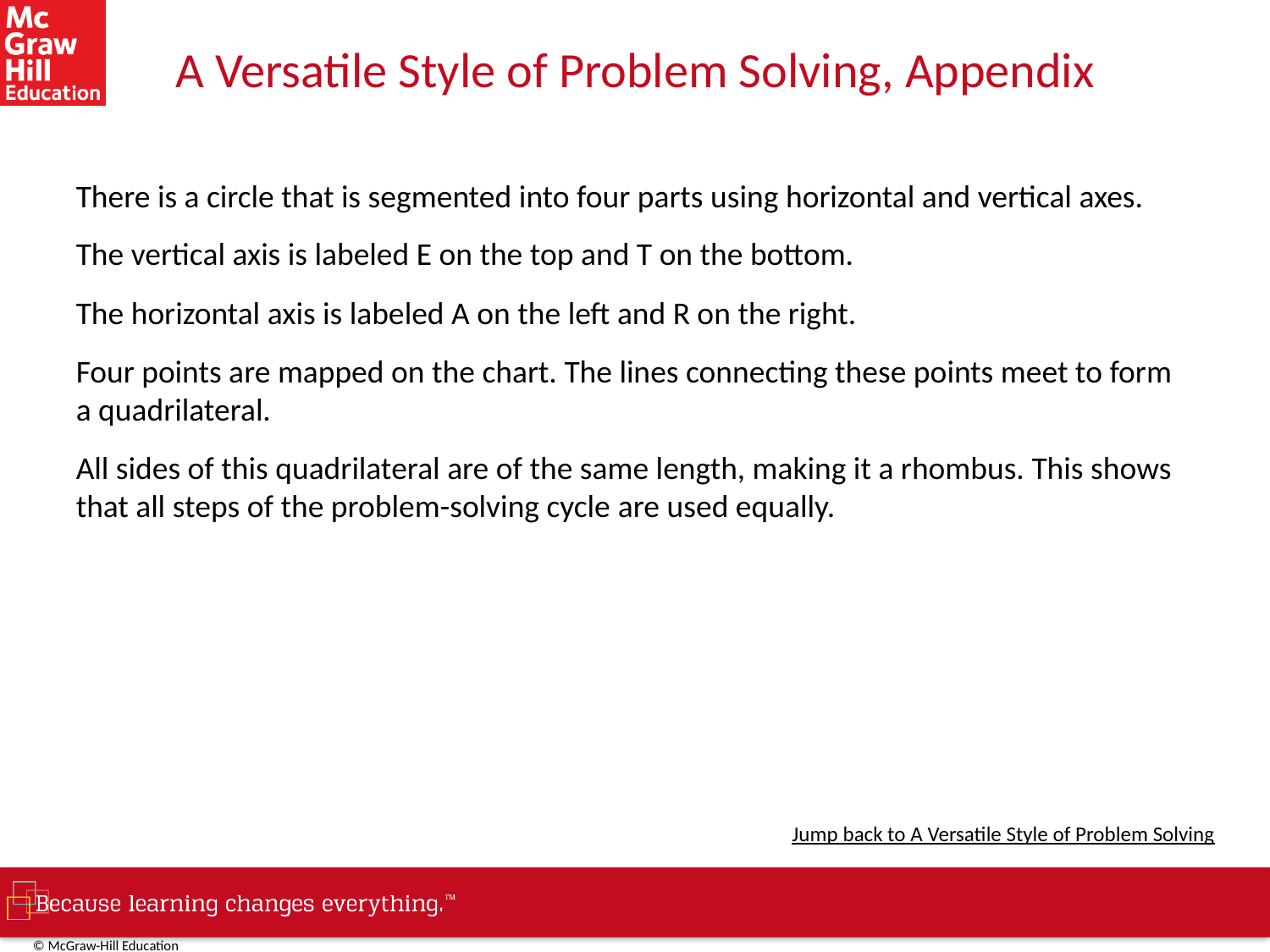

# A Versatile Style of Problem Solving, Appendix
There is a circle that is segmented into four parts using horizontal and vertical axes.
The vertical axis is labeled E on the top and T on the bottom.
The horizontal axis is labeled A on the left and R on the right.
Four points are mapped on the chart. The lines connecting these points meet to form a quadrilateral.
All sides of this quadrilateral are of the same length, making it a rhombus. This shows that all steps of the problem-solving cycle are used equally.
Jump back to A Versatile Style of Problem Solving